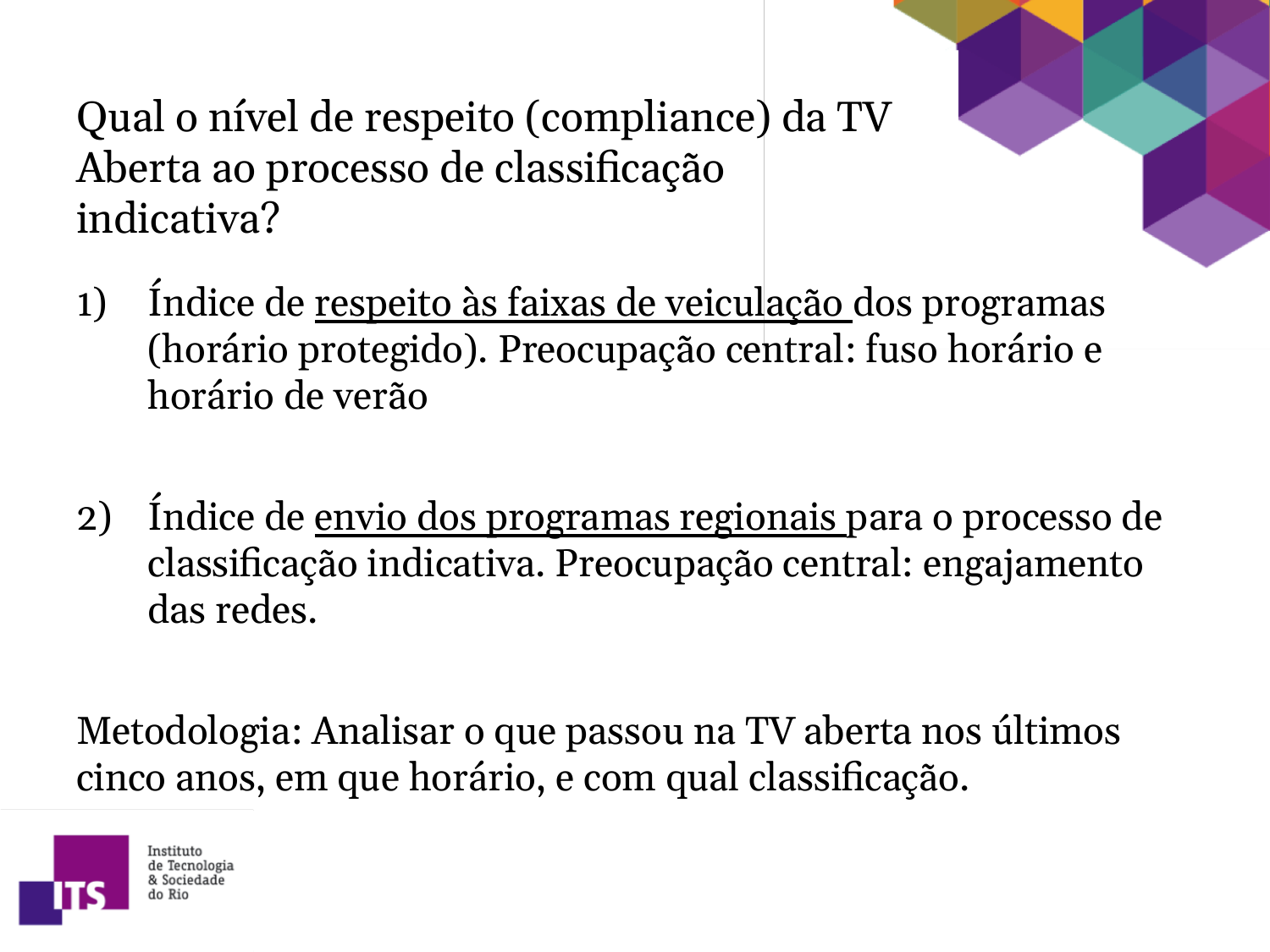

# Qual o nível de respeito (compliance) da TV Aberta ao processo de classificação indicativa?
Índice de respeito às faixas de veiculação dos programas (horário protegido). Preocupação central: fuso horário e horário de verão

Índice de envio dos programas regionais para o processo de classificação indicativa. Preocupação central: engajamento das redes.

Metodologia: Analisar o que passou na TV aberta nos últimos cinco anos, em que horário, e com qual classificação.